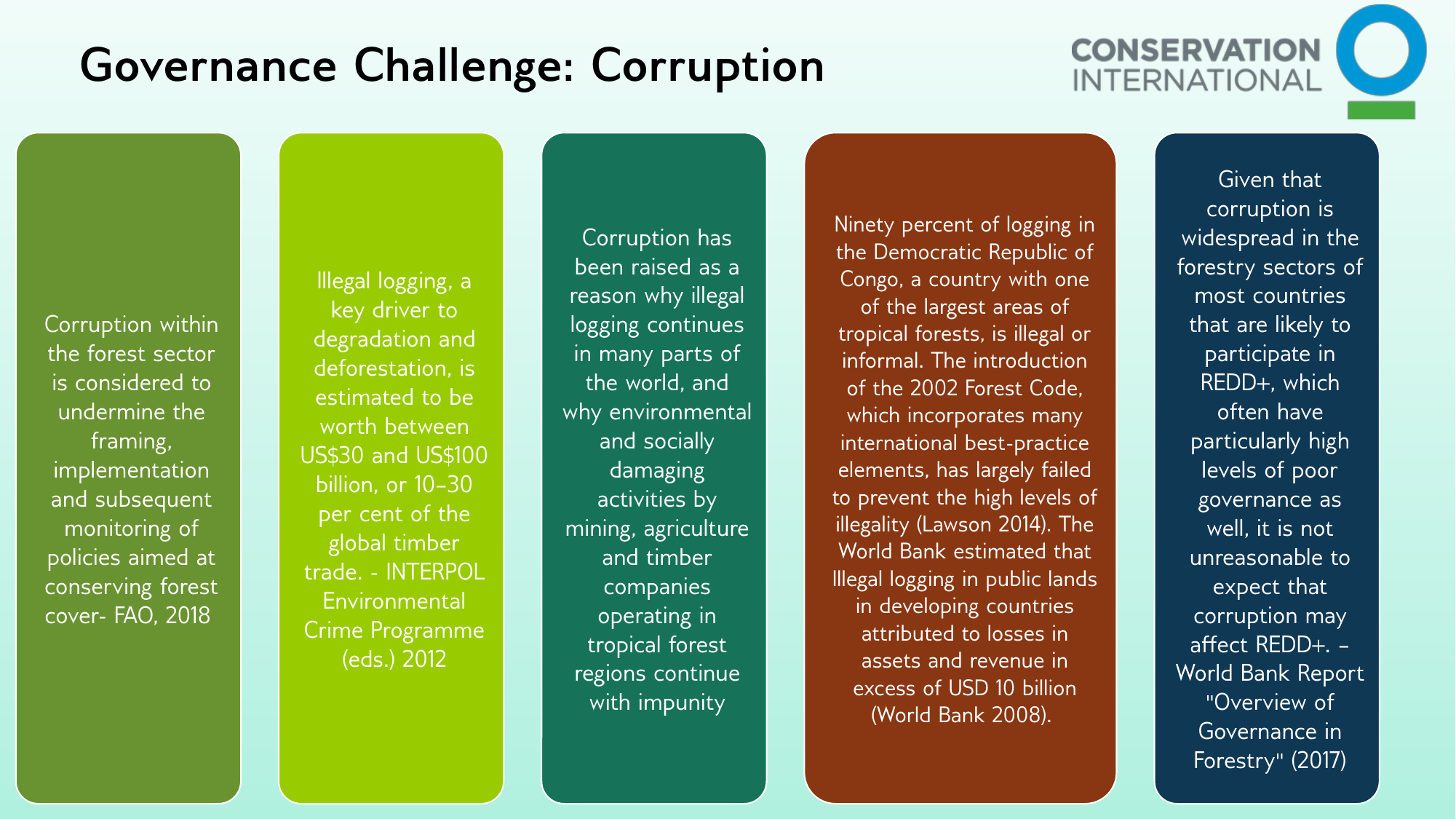

Governance Challenge: Corruption
Corruption within the forest sector is considered to undermine the framing, implementation and subsequent monitoring of policies aimed at conserving forest cover- FAO, 2018
Illegal logging, a key driver to degradation and deforestation, is estimated to be worth between US$30 and US$100 billion, or 10–30 per cent of the global timber trade. - INTERPOL Environmental Crime Programme (eds.) 2012
Corruption has been raised as a reason why illegal logging continues in many parts of the world, and why environmental and socially damaging activities by mining, agriculture and timber companies operating in tropical forest regions continue with impunity
Ninety percent of logging in the Democratic Republic of Congo, a country with one of the largest areas of tropical forests, is illegal or informal. The introduction of the 2002 Forest Code, which incorporates many international best-practice elements, has largely failed to prevent the high levels of illegality (Lawson 2014). The World Bank estimated that Illegal logging in public lands in developing countries attributed to losses in assets and revenue in excess of USD 10 billion (World Bank 2008).
Given that corruption is widespread in the forestry sectors of most countries that are likely to participate in REDD+, which often have particularly high levels of poor governance as well, it is not unreasonable to expect that corruption may affect REDD+. – World Bank Report "Overview of Governance in Forestry" (2017)